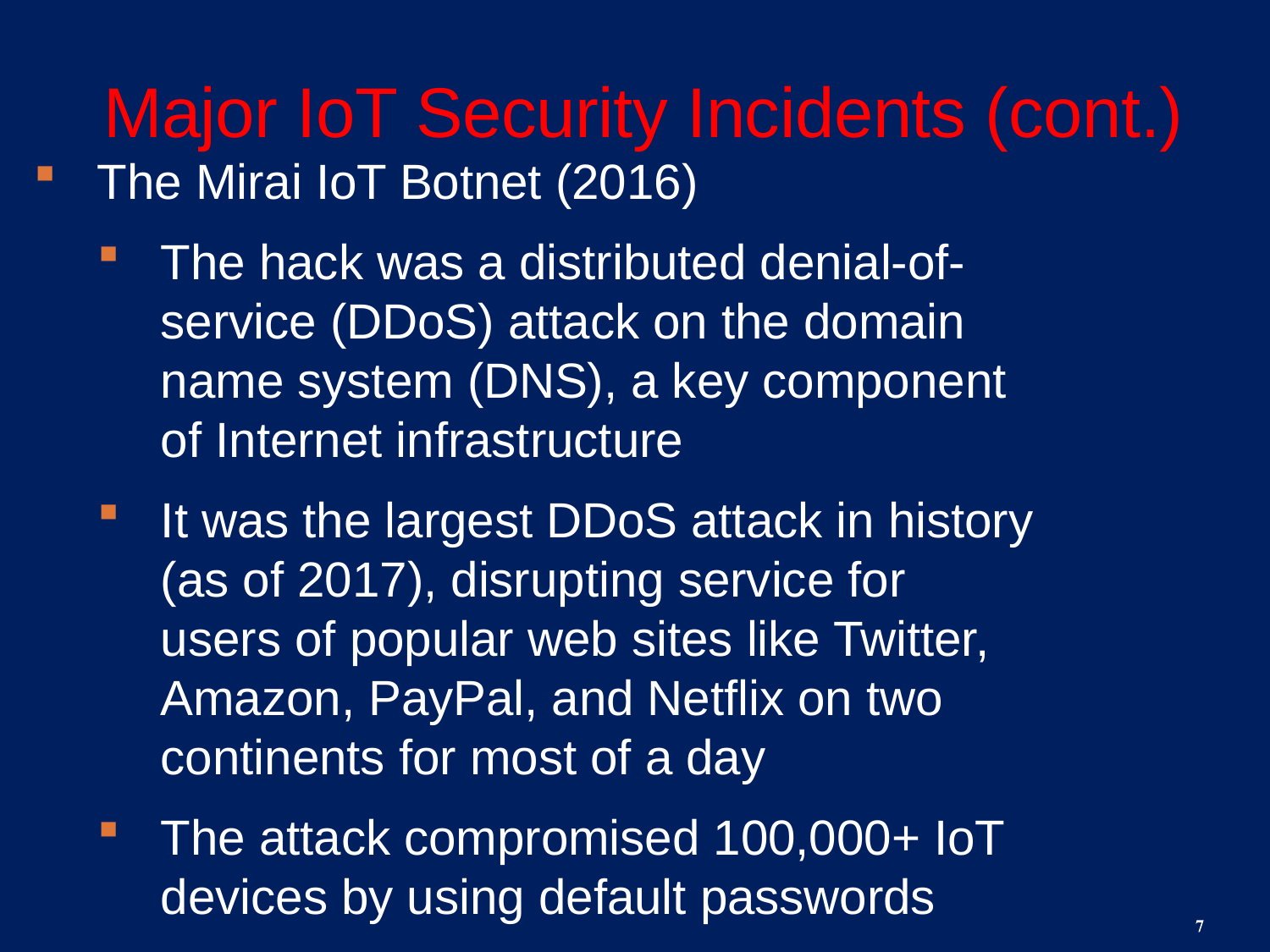

# Major IoT Security Incidents (cont.)
The Mirai IoT Botnet (2016)
The hack was a distributed denial-of-service (DDoS) attack on the domain name system (DNS), a key component of Internet infrastructure
It was the largest DDoS attack in history (as of 2017), disrupting service for users of popular web sites like Twitter, Amazon, PayPal, and Netflix on two continents for most of a day
The attack compromised 100,000+ IoT devices by using default passwords